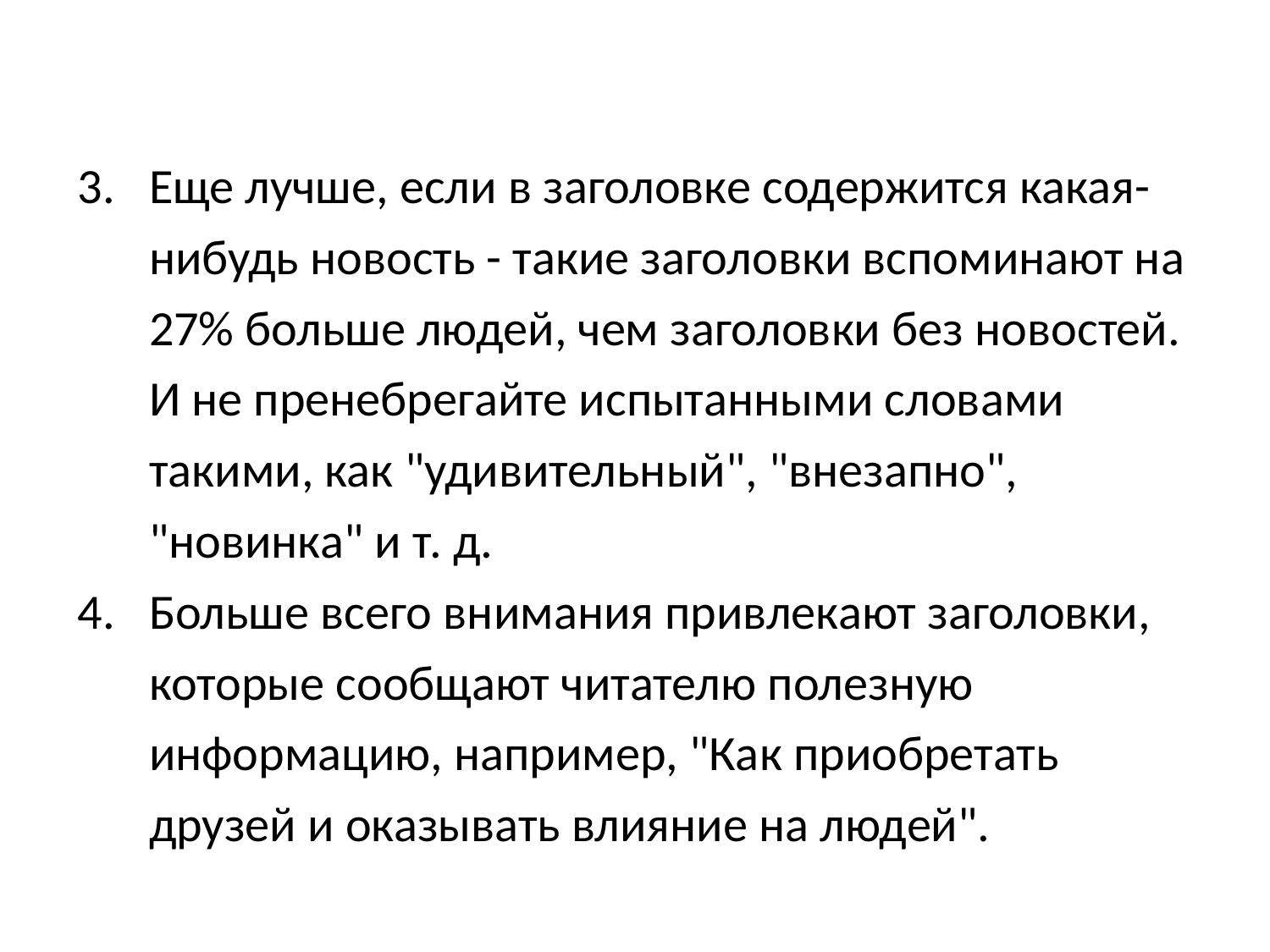

Еще лучше, если в заголовке содержится какая-нибудь новость - такие заголовки вспоминают на 27% больше людей, чем заголовки без новостей. И не пренебрегайте испытанными словами такими, как "удивительный", "внезапно", "новинка" и т. д.
Больше всего внимания привлекают заголовки, которые сообщают читателю полезную информацию, например, "Как приобретать друзей и оказывать влияние на людей".